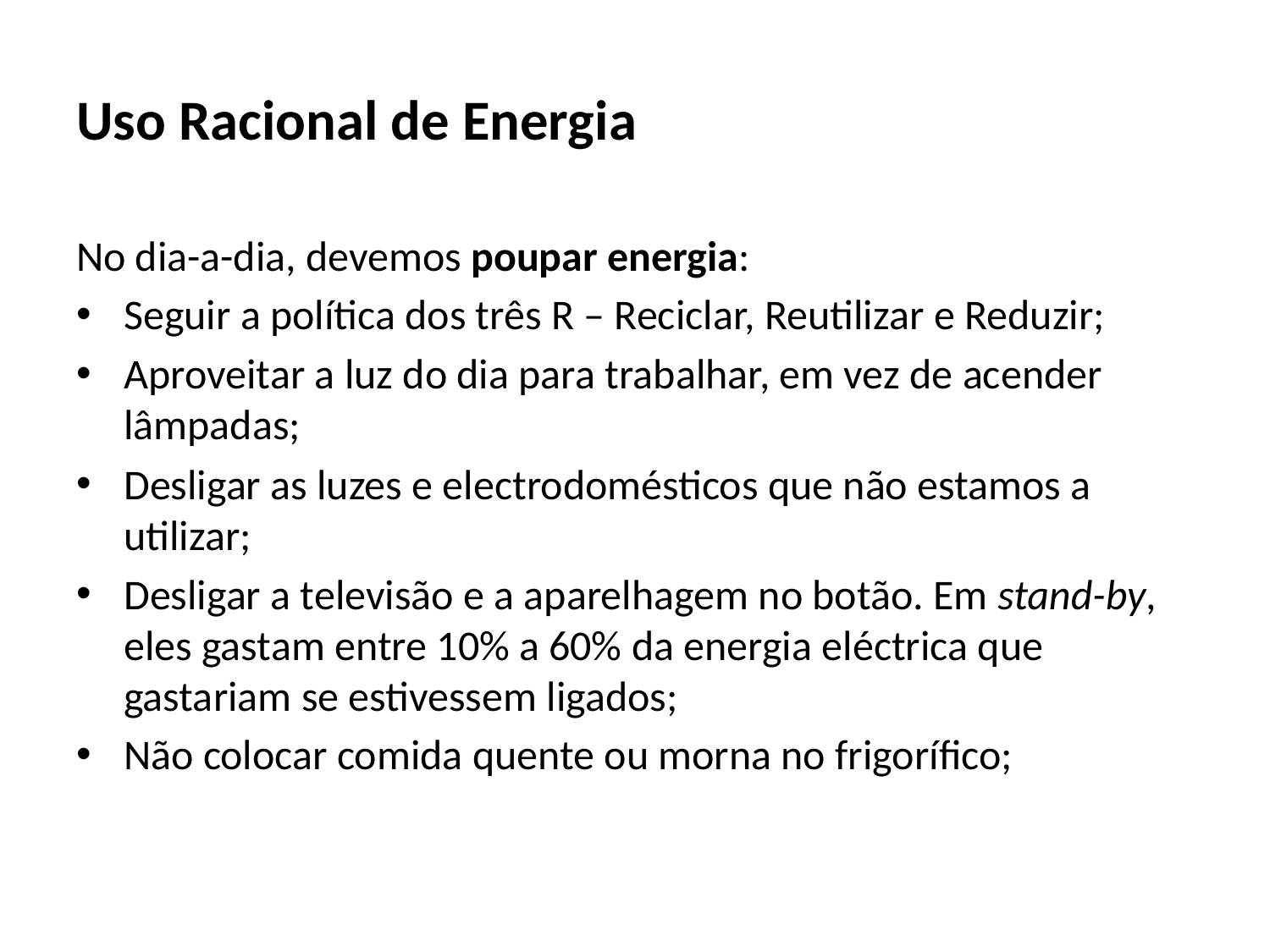

# Uso Racional de Energia
No dia-a-dia, devemos poupar energia:
Seguir a política dos três R – Reciclar, Reutilizar e Reduzir;
Aproveitar a luz do dia para trabalhar, em vez de acender lâmpadas;
Desligar as luzes e electrodomésticos que não estamos a utilizar;
Desligar a televisão e a aparelhagem no botão. Em stand-by, eles gastam entre 10% a 60% da energia eléctrica que gastariam se estivessem ligados;
Não colocar comida quente ou morna no frigorífico;